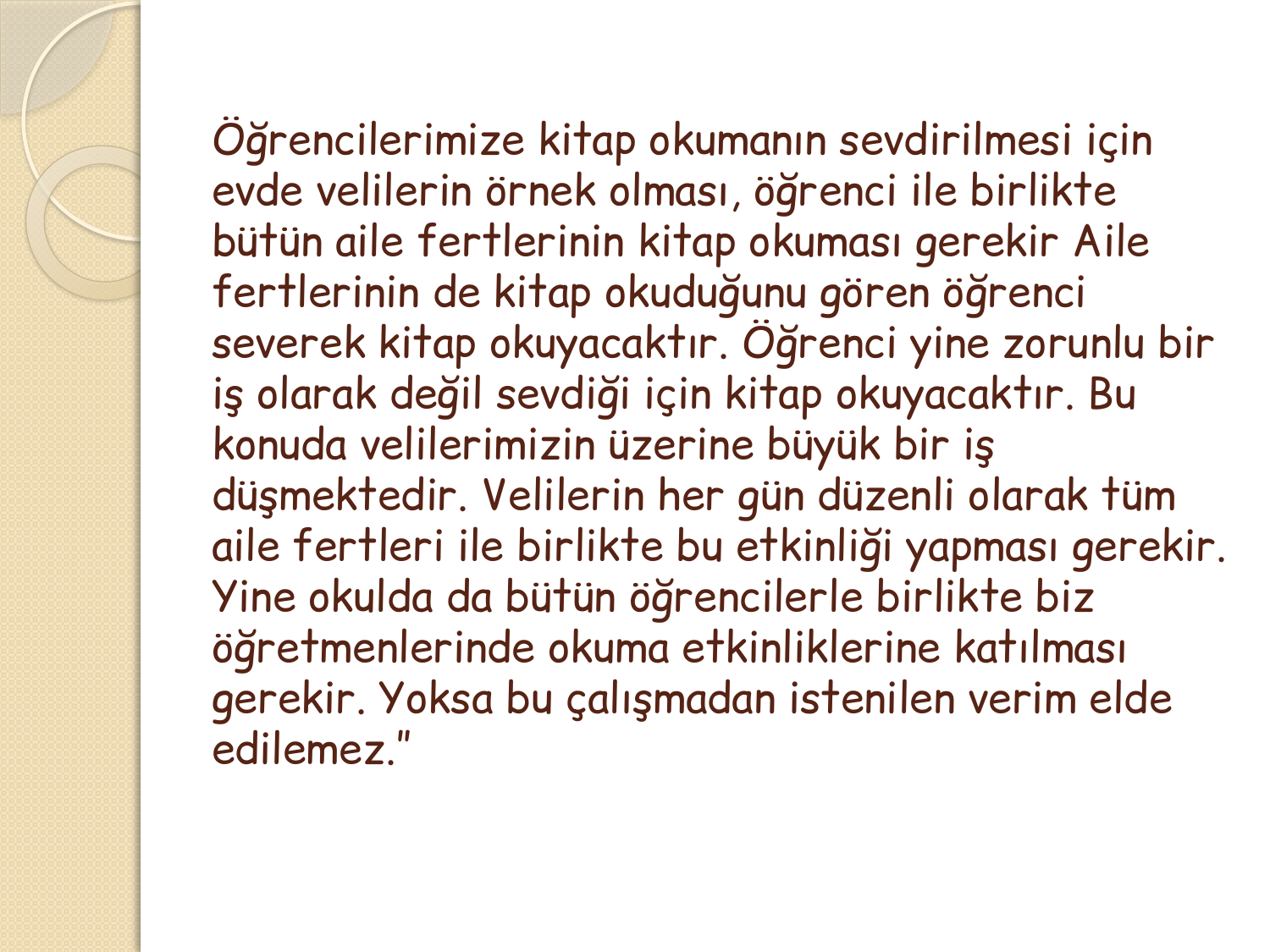

# Öğrencilerimize kitap okumanın sevdirilmesi için evde velilerin örnek olması, öğrenci ile birlikte bütün aile fertlerinin kitap okuması gerekir Aile fertlerinin de kitap okuduğunu gören öğrenci severek kitap okuyacaktır. Öğrenci yine zorunlu bir iş olarak değil sevdiği için kitap okuyacaktır. Bu konuda velilerimizin üzerine büyük bir iş düşmektedir. Velilerin her gün düzenli olarak tüm aile fertleri ile birlikte bu etkinliği yapması gerekir. Yine okulda da bütün öğrencilerle birlikte biz öğretmenlerinde okuma etkinliklerine katılması gerekir. Yoksa bu çalışmadan istenilen verim elde edilemez.”